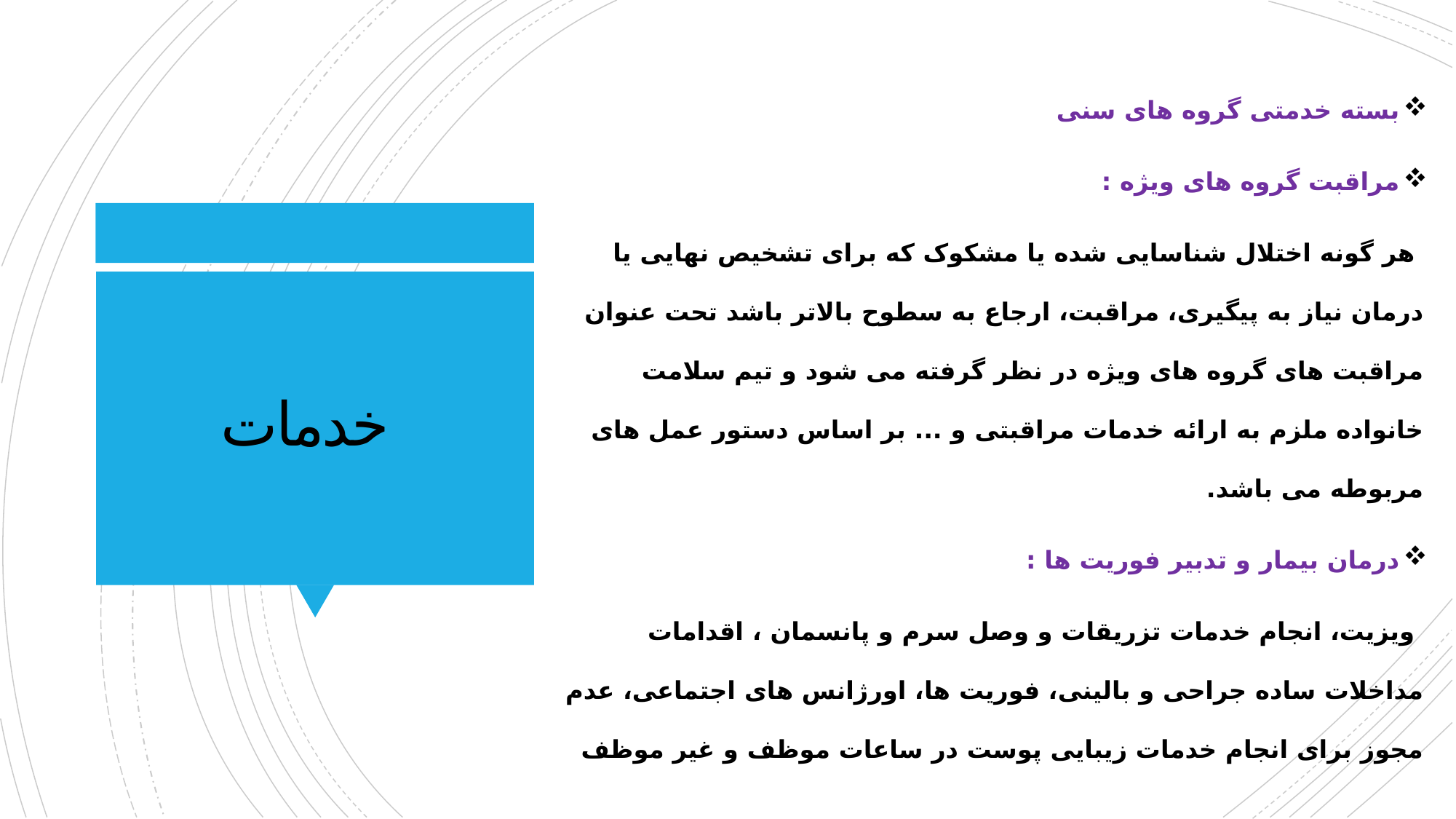

بسته خدمتی گروه های سنی
مراقبت گروه های ویژه :
 هر گونه اختلال شناسایی شده یا مشکوک که برای تشخیص نهایی یا درمان نیاز به پیگیری، مراقبت، ارجاع به سطوح بالاتر باشد تحت عنوان مراقبت های گروه های ویژه در نظر گرفته می شود و تیم سلامت خانواده ملزم به ارائه خدمات مراقبتی و ... بر اساس دستور عمل های مربوطه می باشد.
درمان بیمار و تدبیر فوریت ها :
 ویزیت، انجام خدمات تزریقات و وصل سرم و پانسمان ، اقدامات مداخلات ساده جراحی و بالینی، فوریت ها، اورژانس های اجتماعی، عدم مجوز برای انجام خدمات زیبایی پوست در ساعات موظف و غیر موظف
# خدمات